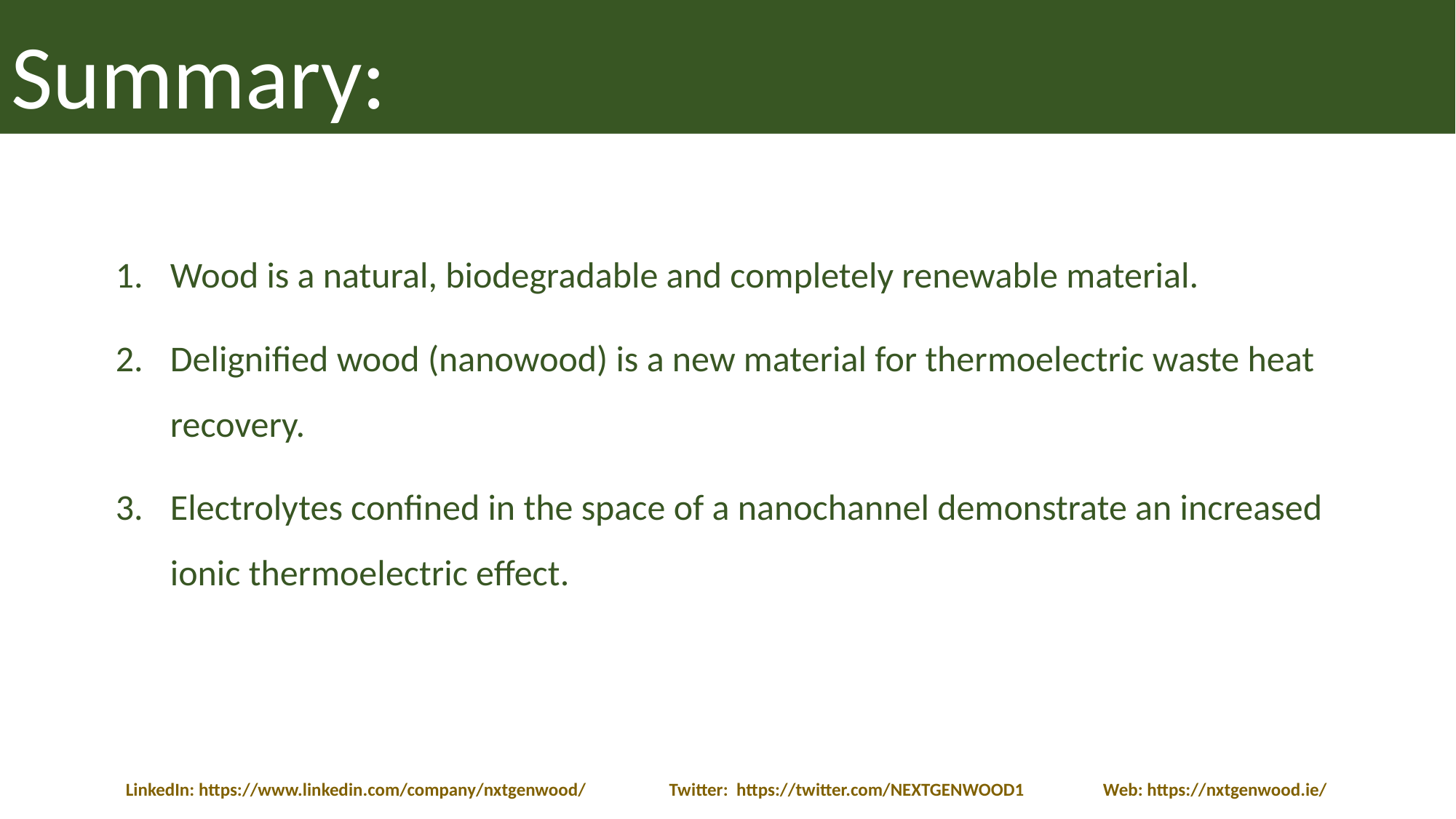

# Summary:
Wood is a natural, biodegradable and completely renewable material.
Delignified wood (nanowood) is a new material for thermoelectric waste heat recovery.
Electrolytes confined in the space of a nanochannel demonstrate an increased ionic thermoelectric effect.
LinkedIn: https://www.linkedin.com/company/nxtgenwood/                    Twitter:  https://twitter.com/NEXTGENWOOD1                   Web: https://nxtgenwood.ie/